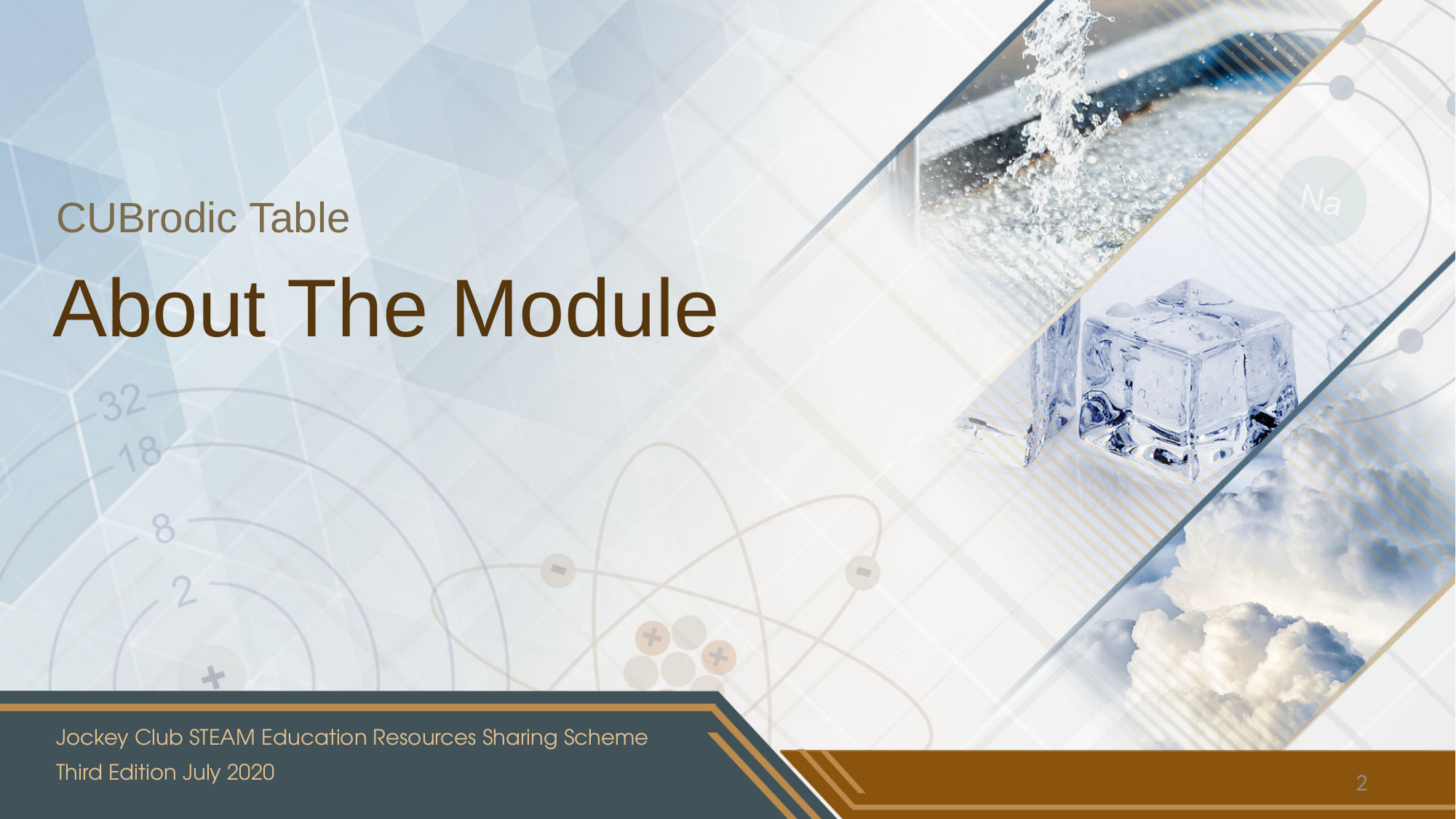

# CUBrodic Table
About The Module
Jockey Club STEAM Education Resources Sharing Scheme
Third Edition July 2020
2